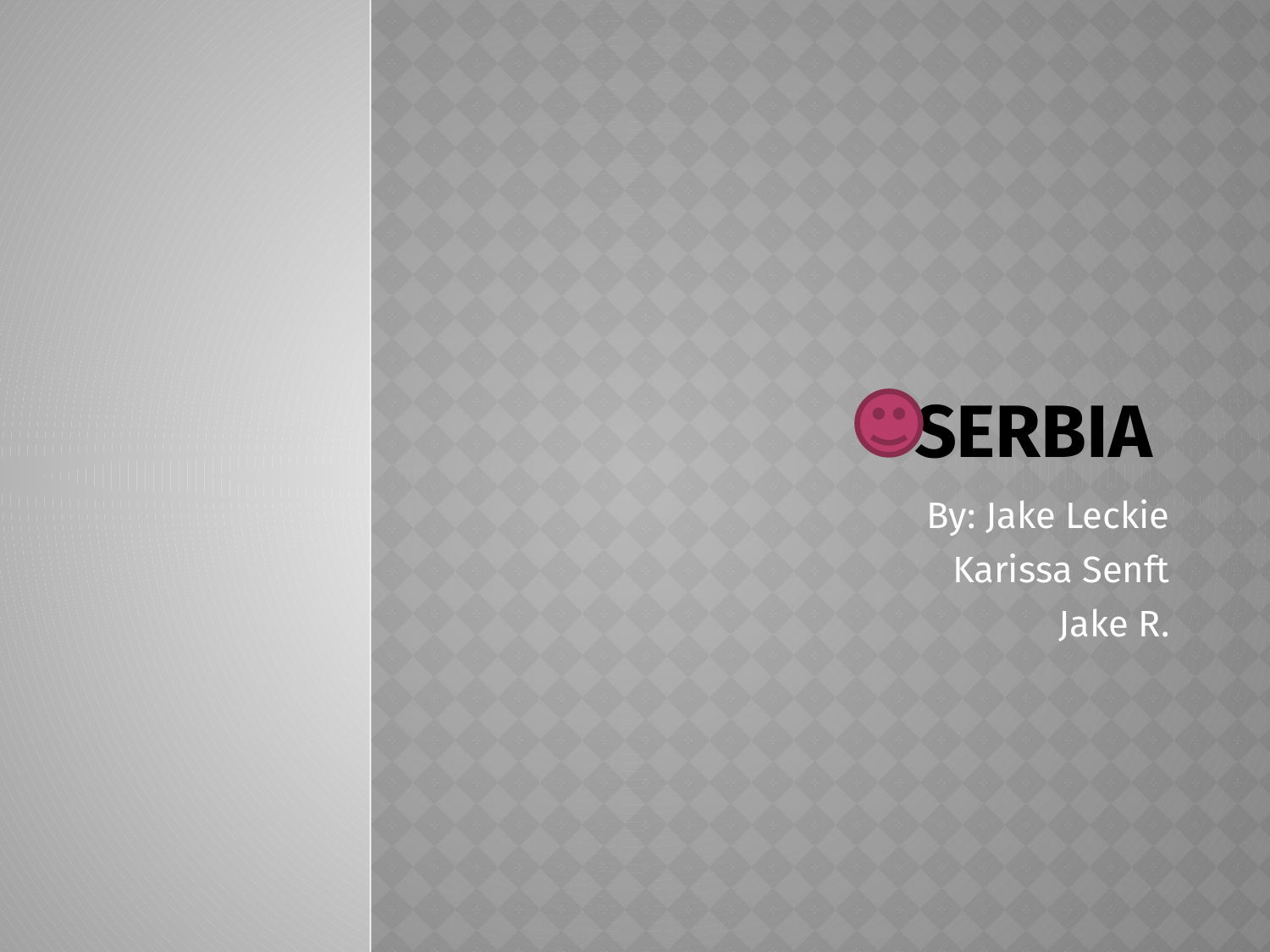

# Serbia

By: Jake Leckie
Karissa Senft
Jake R.